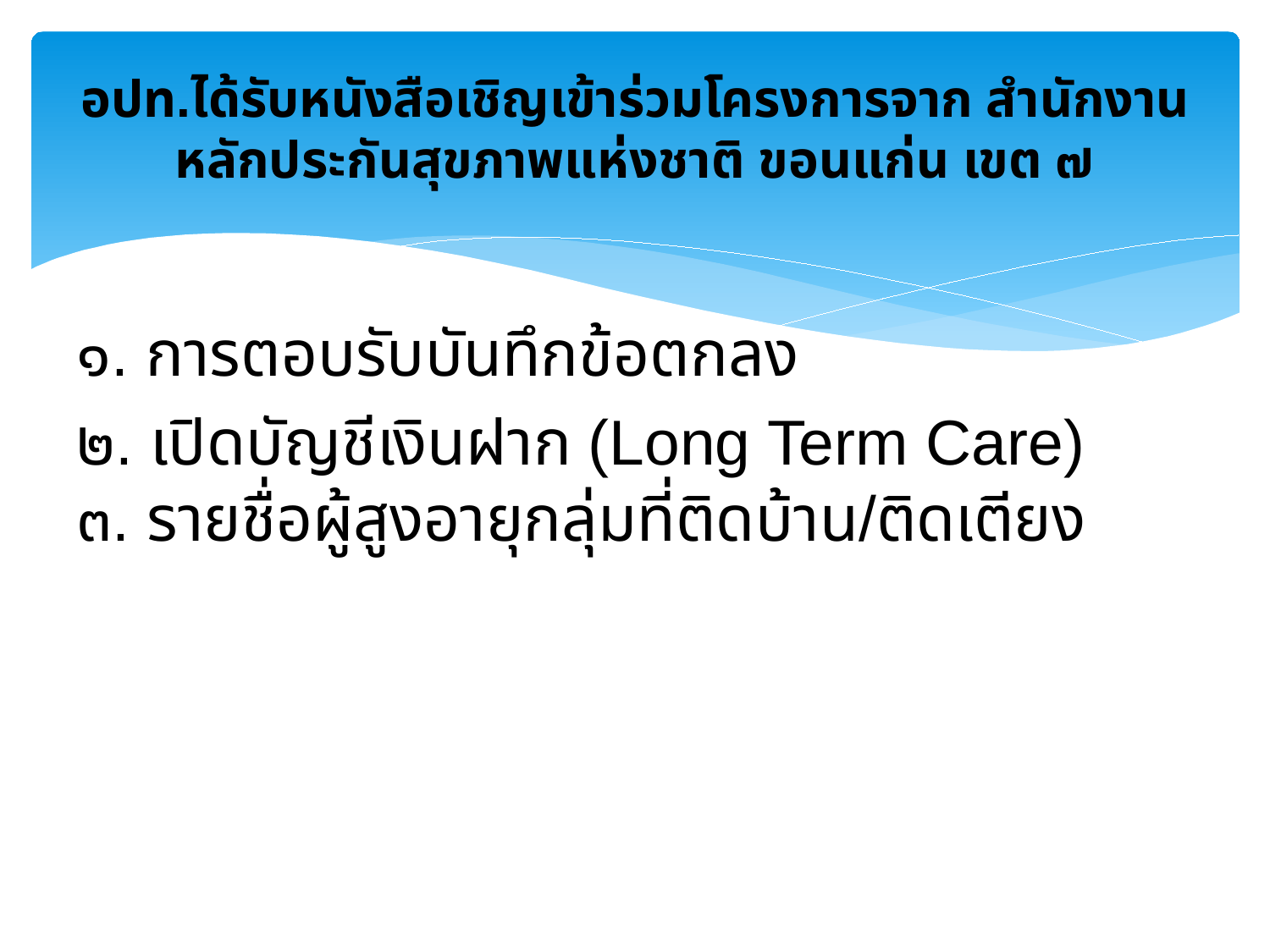

# อปท.ได้รับหนังสือเชิญเข้าร่วมโครงการจาก สำนักงานหลักประกันสุขภาพแห่งชาติ ขอนแก่น เขต ๗
๑. การตอบรับบันทึกข้อตกลง
๒. เปิดบัญชีเงินฝาก (Long Term Care)
๓. รายชื่อผู้สูงอายุกลุ่มที่ติดบ้าน/ติดเตียง